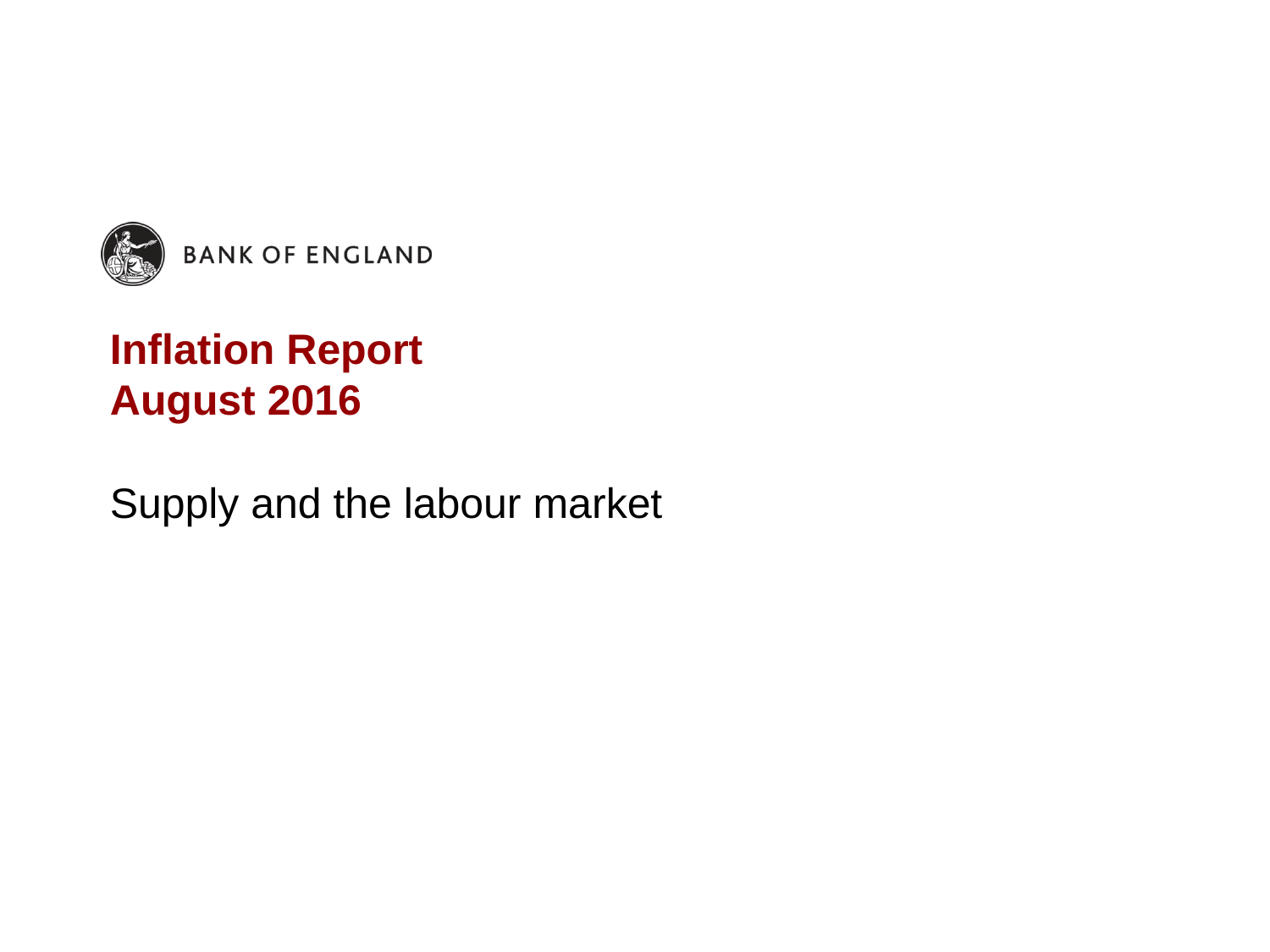

# Inflation Report August 2016
Supply and the labour market